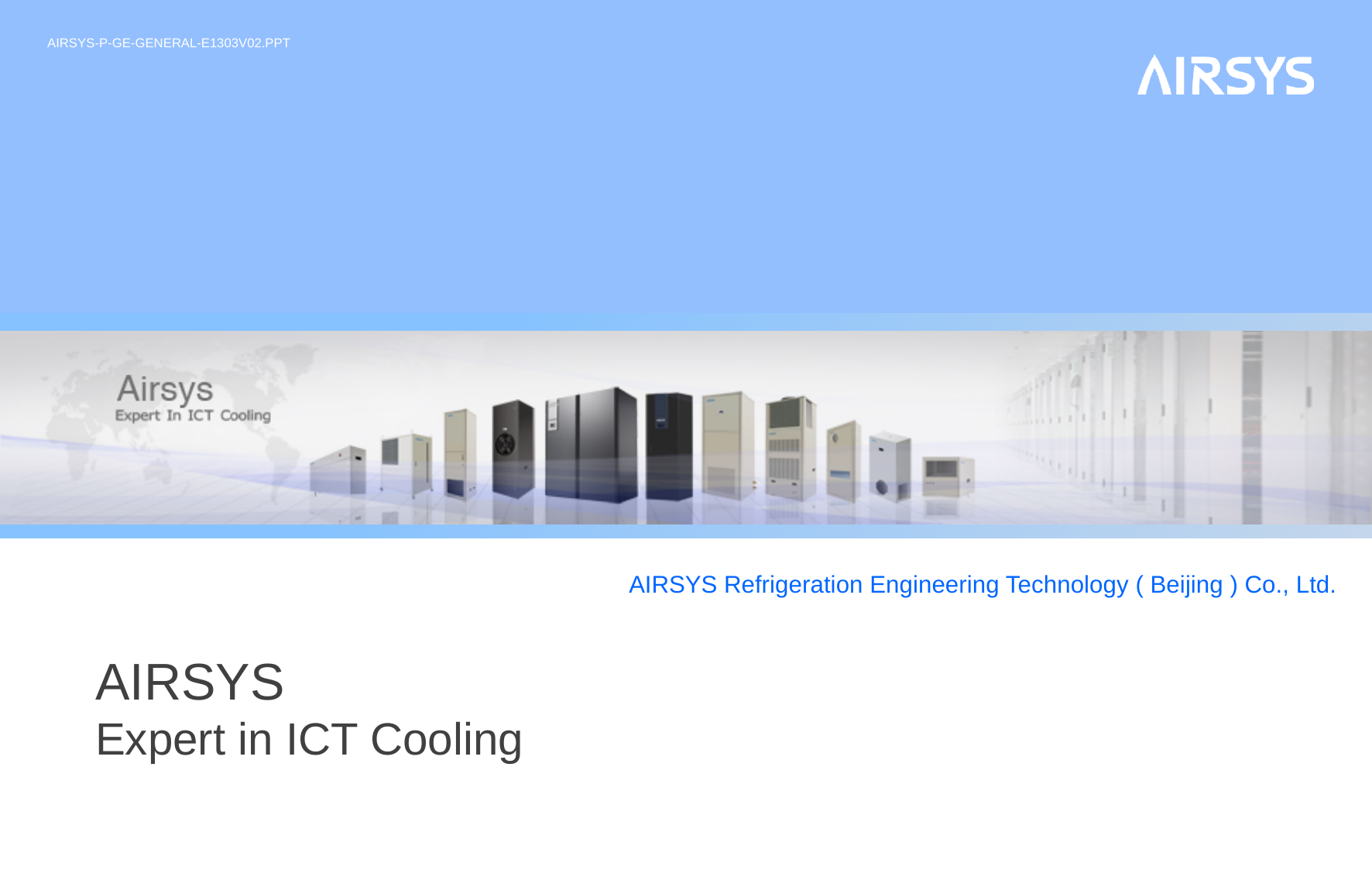

AIRSYS-P-GE-GENERAL-E1303V02.PPT
            AIRSYS Refrigeration Engineering Technology ( Beijing ) Co., Ltd.
AIRSYS
Expert in ICT Cooling